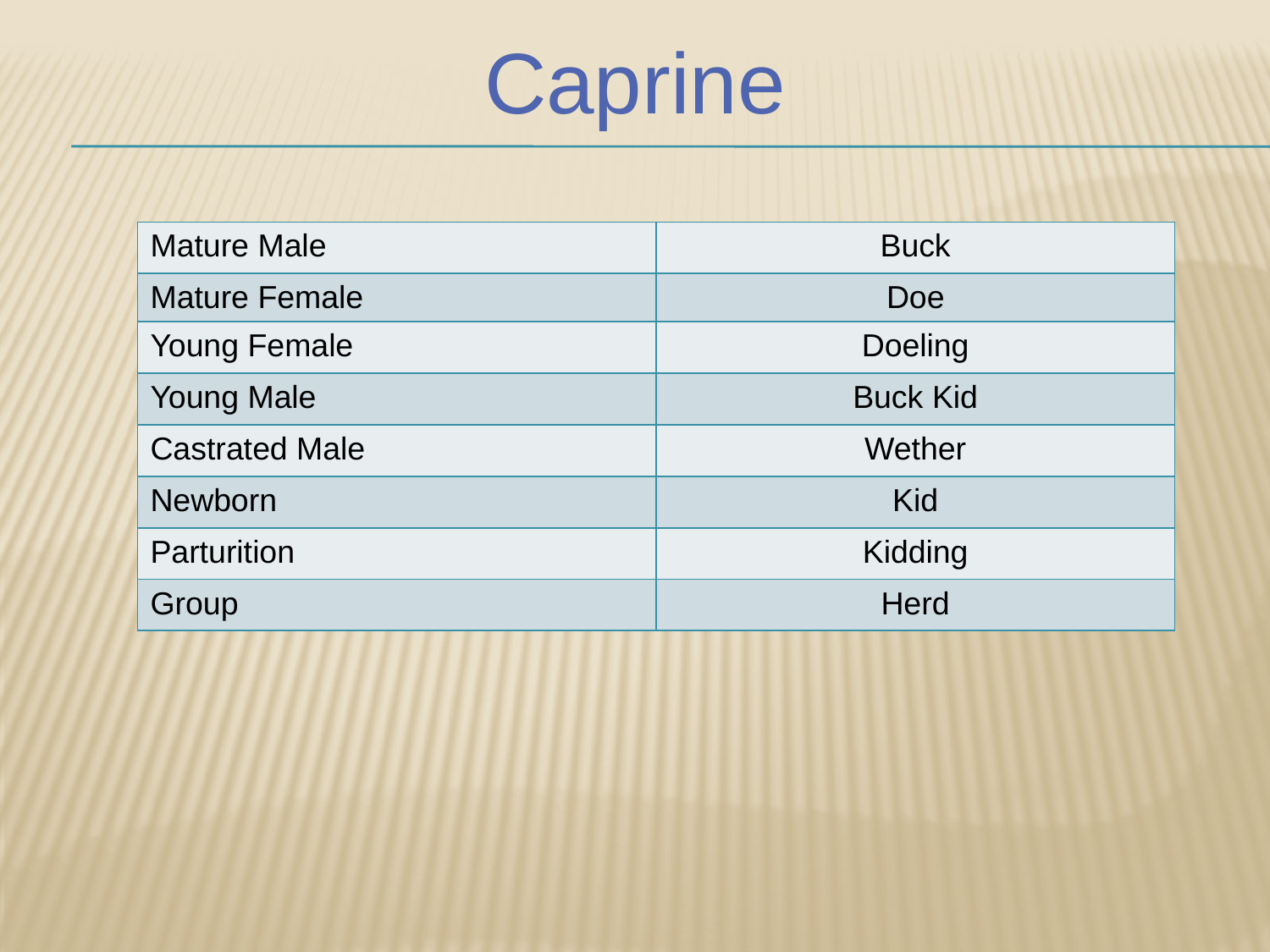

# Caprine
| Mature Male | Buck |
| --- | --- |
| Mature Female | Doe |
| Young Female | Doeling |
| Young Male | Buck Kid |
| Castrated Male | Wether |
| Newborn | Kid |
| Parturition | Kidding |
| Group | Herd |